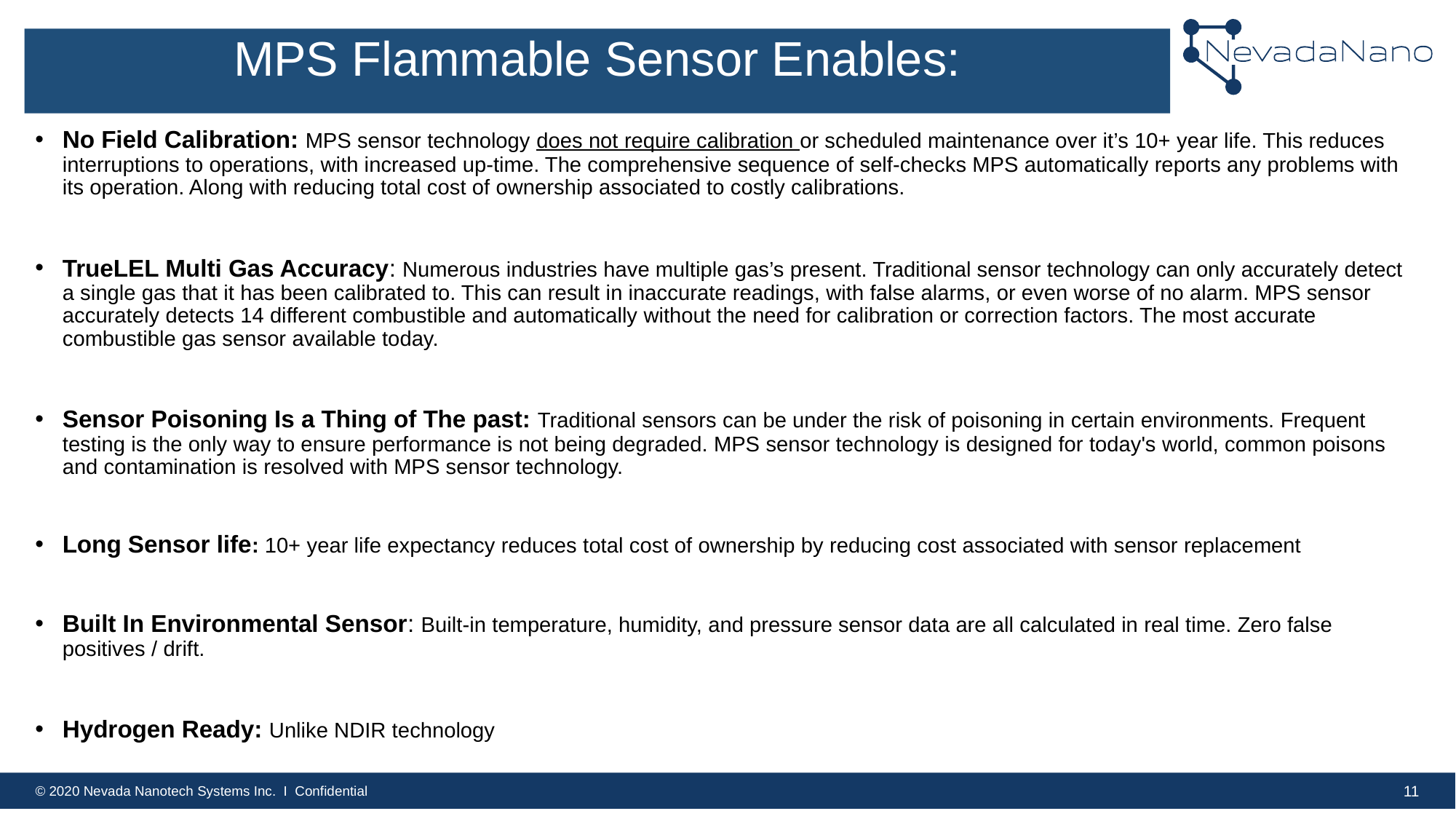

MPS Flammable Sensor Enables:
No Field Calibration: MPS sensor technology does not require calibration or scheduled maintenance over it’s 10+ year life. This reduces interruptions to operations, with increased up-time. The comprehensive sequence of self-checks MPS automatically reports any problems with its operation. Along with reducing total cost of ownership associated to costly calibrations.

TrueLEL Multi Gas Accuracy: Numerous industries have multiple gas’s present. Traditional sensor technology can only accurately detect a single gas that it has been calibrated to. This can result in inaccurate readings, with false alarms, or even worse of no alarm. MPS sensor accurately detects 14 different combustible and automatically without the need for calibration or correction factors. The most accurate combustible gas sensor available today.

Sensor Poisoning Is a Thing of The past: Traditional sensors can be under the risk of poisoning in certain environments. Frequent testing is the only way to ensure performance is not being degraded. MPS sensor technology is designed for today's world, common poisons and contamination is resolved with MPS sensor technology.

Long Sensor life: 10+ year life expectancy reduces total cost of ownership by reducing cost associated with sensor replacement

Built In Environmental Sensor: Built-in temperature, humidity, and pressure sensor data are all calculated in real time. Zero false positives / drift.

Hydrogen Ready: Unlike NDIR technology

11